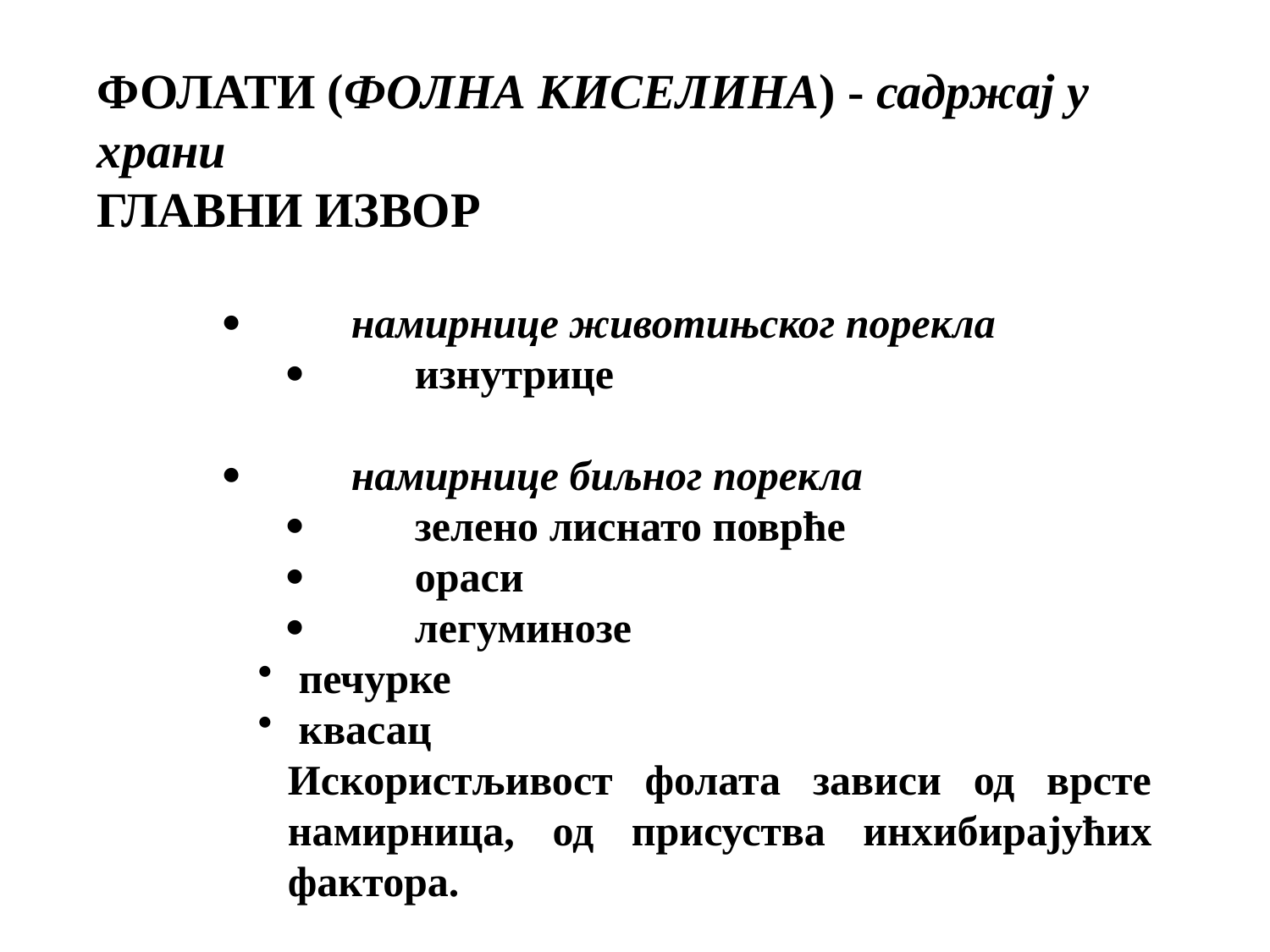

ФОЛАТИ (ФОЛНА КИСЕЛИНА) - садржај у храни
ГЛАВНИ ИЗВОР

•	намирнице животињског порекла
•	изнутрице

•	намирнице биљног порекла
•	зелено лиснато поврће
•	ораси
•	легуминозе
 печурке
 квасац
Искористљивост фолата зависи од врсте намирница, од присуства инхибирајућих фактора.